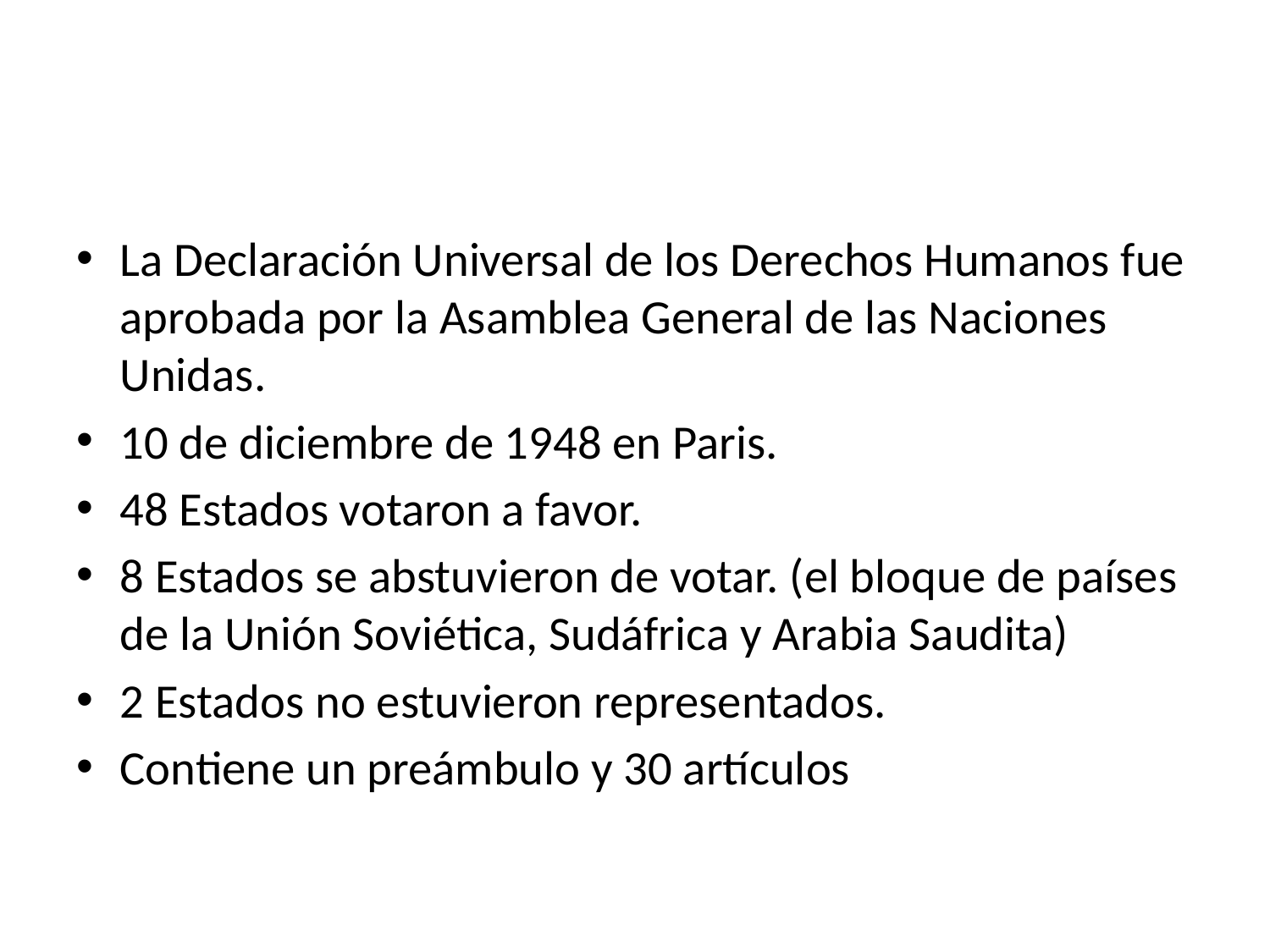

#
La Declaración Universal de los Derechos Humanos fue aprobada por la Asamblea General de las Naciones Unidas.
10 de diciembre de 1948 en Paris.
48 Estados votaron a favor.
8 Estados se abstuvieron de votar. (el bloque de países de la Unión Soviética, Sudáfrica y Arabia Saudita)
2 Estados no estuvieron representados.
Contiene un preámbulo y 30 artículos